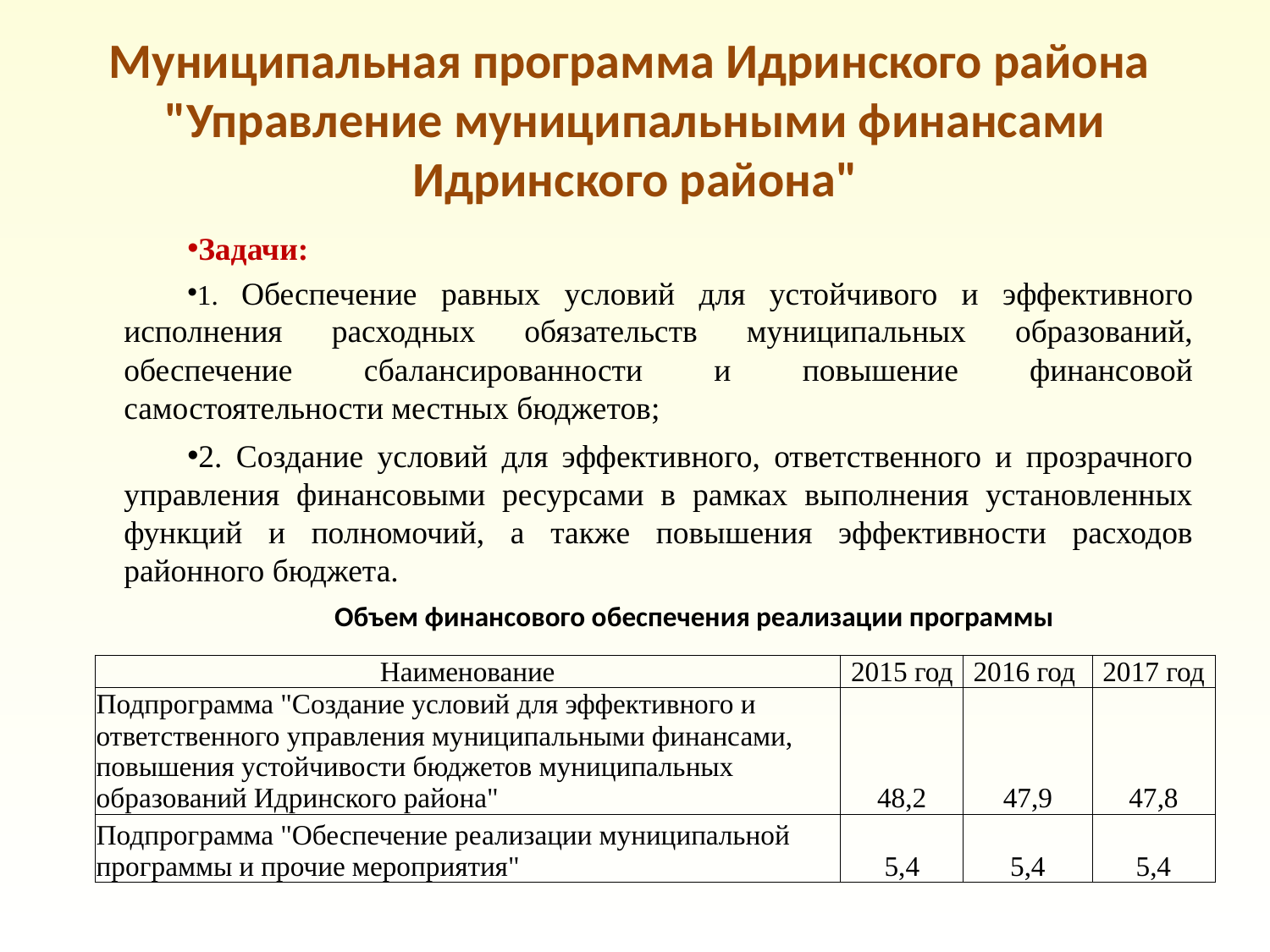

# Муниципальная программа Идринского района  "Управление муниципальными финансами Идринского района"
Задачи:
1. Обеспечение равных условий для устойчивого и эффективного исполнения расходных обязательств муниципальных образований, обеспечение сбалансированности и повышение финансовой самостоятельности местных бюджетов;
2. Создание условий для эффективного, ответственного и прозрачного управления финансовыми ресурсами в рамках выполнения установленных функций и полномочий, а также повышения эффективности расходов районного бюджета.
 Объем финансового обеспечения реализации программы

| Наименование | 2015 год | 2016 год | 2017 год |
| --- | --- | --- | --- |
| Подпрограмма "Создание условий для эффективного и ответственного управления муниципальными финансами, повышения устойчивости бюджетов муниципальных образований Идринского района" | 48,2 | 47,9 | 47,8 |
| Подпрограмма "Обеспечение реализации муниципальной программы и прочие мероприятия" | 5,4 | 5,4 | 5,4 |